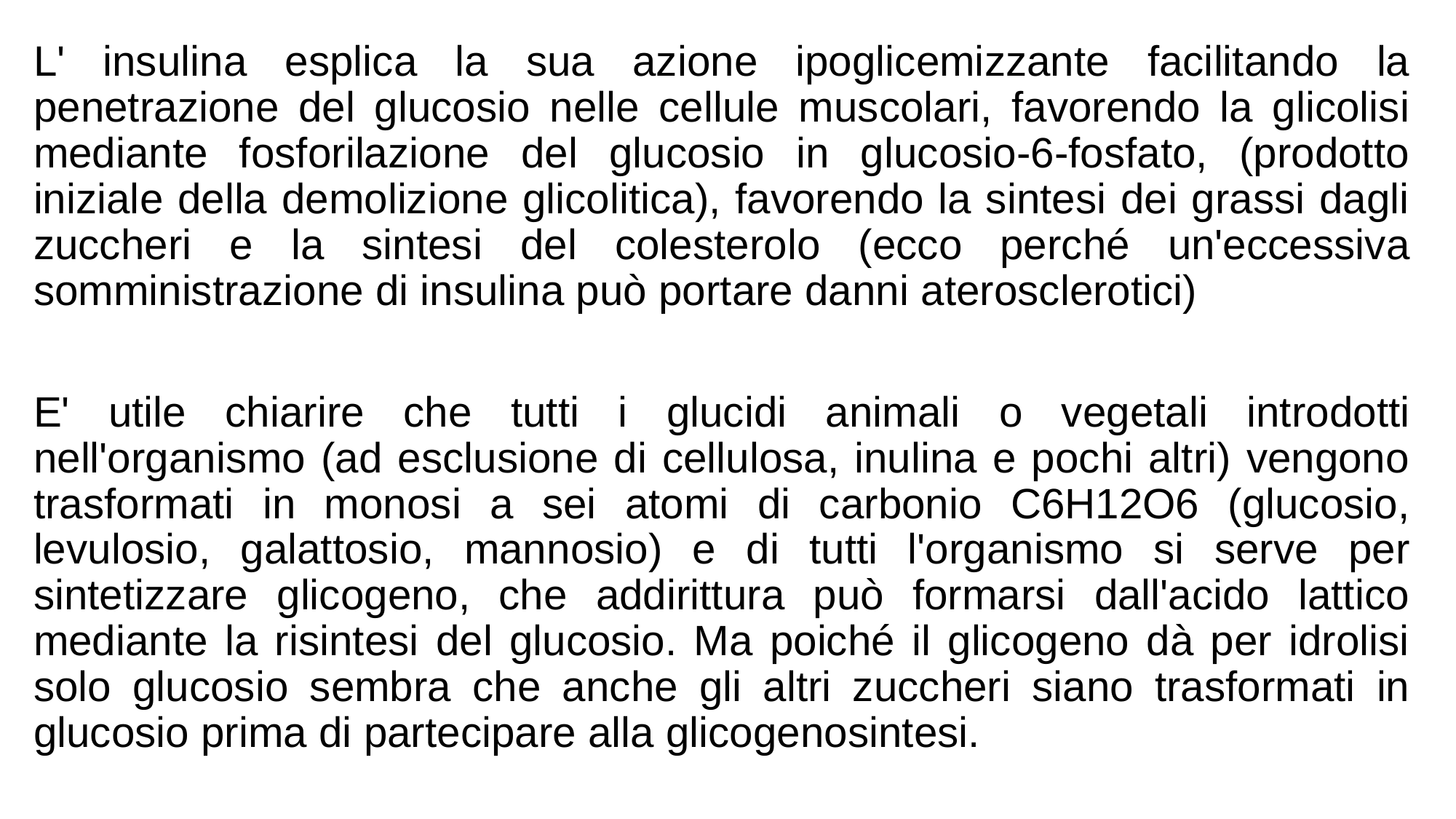

L' insulina esplica la sua azione ipoglicemizzante facilitando la penetrazione del glucosio nelle cellule muscolari, favorendo la glicolisi mediante fosforilazione del glucosio in glucosio-6-fosfato, (prodotto iniziale della demolizione glicolitica), favorendo la sintesi dei grassi dagli zuccheri e la sintesi del colesterolo (ecco perché un'eccessiva somministrazione di insulina può portare danni aterosclerotici)

E' utile chiarire che tutti i glucidi animali o vegetali introdotti nell'organismo (ad esclusione di cellulosa, inulina e pochi altri) vengono trasformati in monosi a sei atomi di carbonio C6H12O6 (glucosio, levulosio, galattosio, mannosio) e di tutti l'organismo si serve per sintetizzare glicogeno, che addirittura può formarsi dall'acido lattico mediante la risintesi del glucosio. Ma poiché il glicogeno dà per idrolisi solo glucosio sembra che anche gli altri zuccheri siano trasformati in glucosio prima di partecipare alla glicogenosintesi.